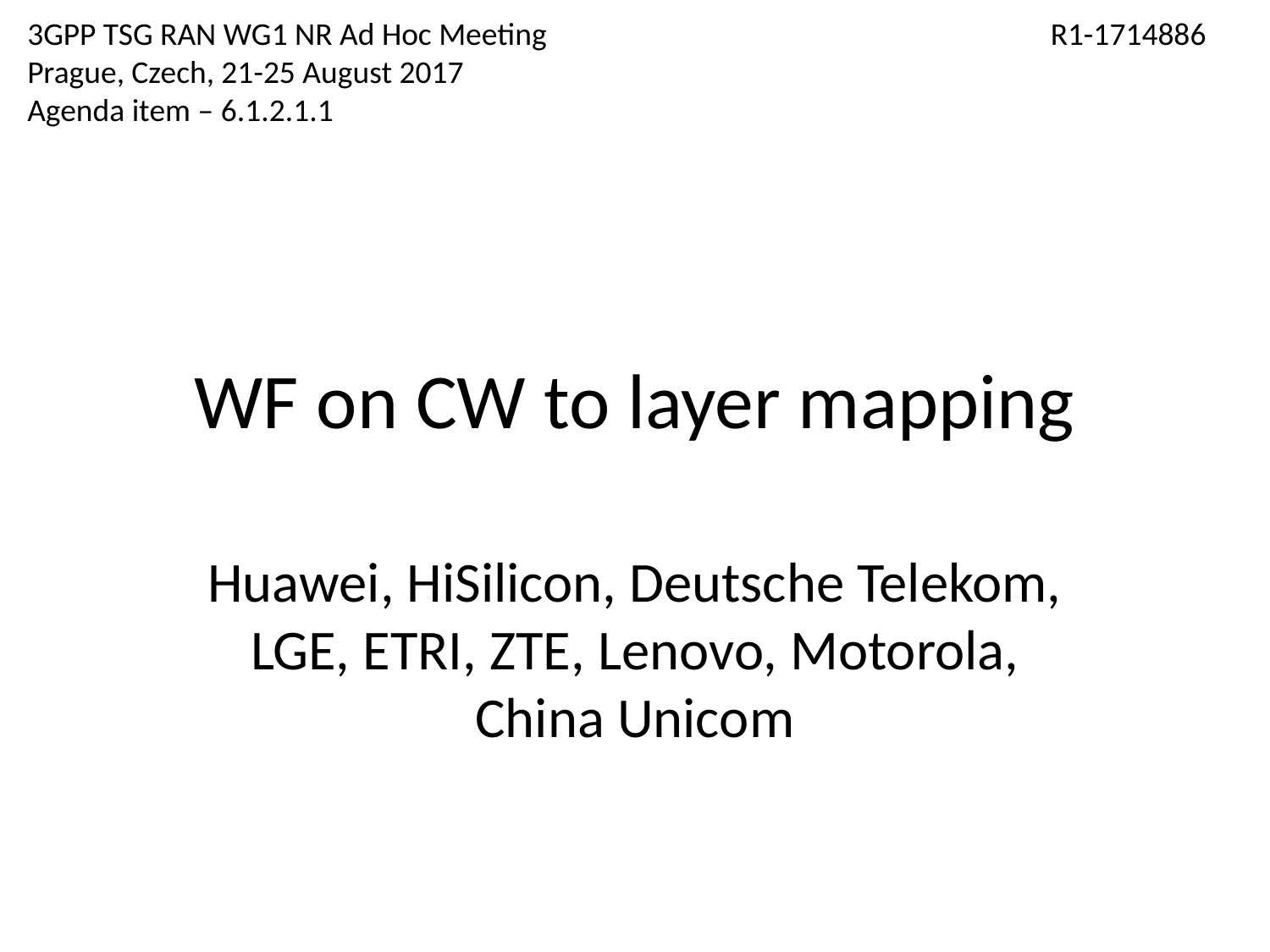

3GPP TSG RAN WG1 NR Ad Hoc Meeting				 R1-1714886
Prague, Czech, 21-25 August 2017
Agenda item – 6.1.2.1.1
# WF on CW to layer mapping
Huawei, HiSilicon, Deutsche Telekom, LGE, ETRI, ZTE, Lenovo, Motorola, China Unicom